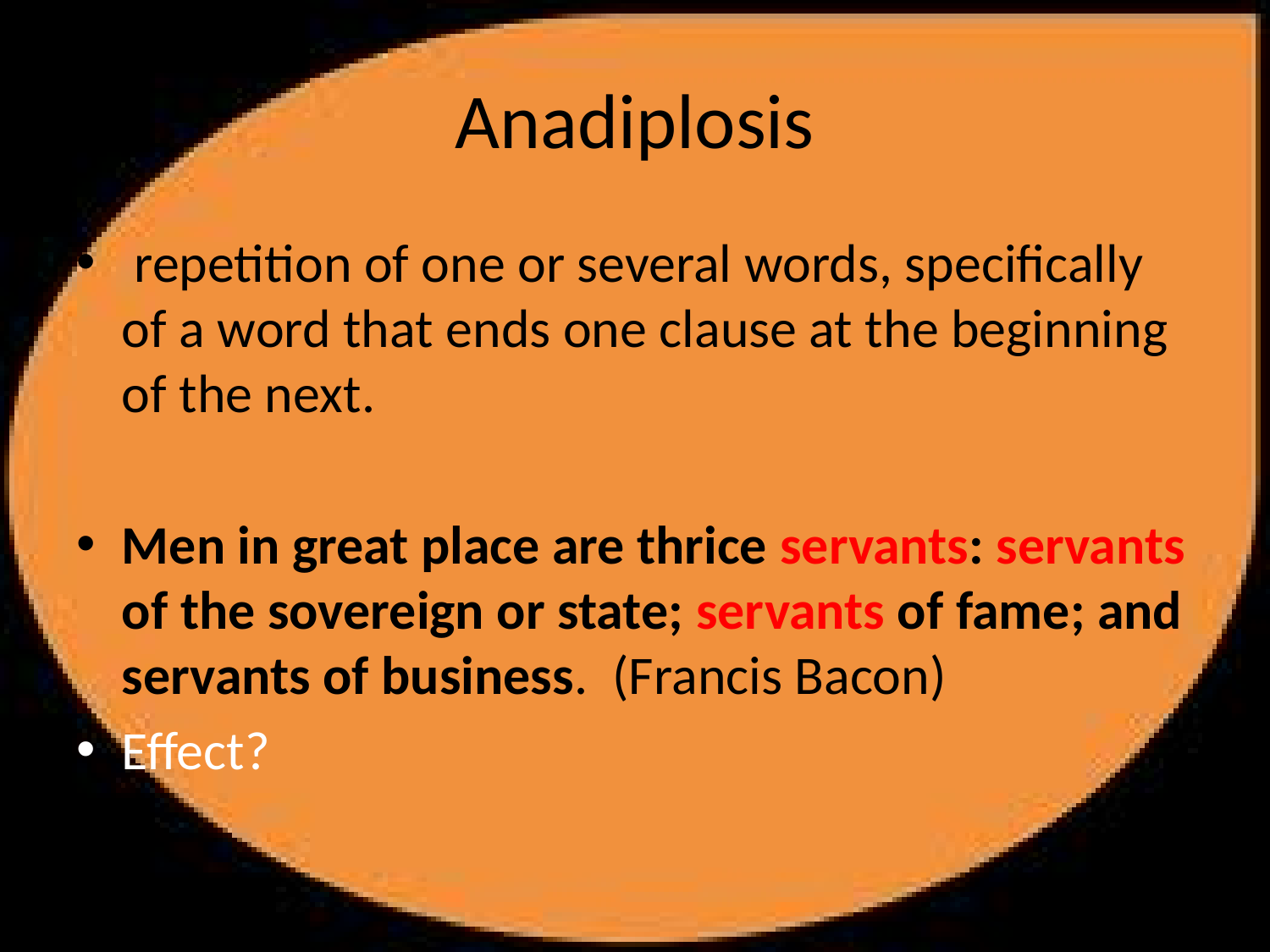

# Anadiplosis
 repetition of one or several words, specifically of a word that ends one clause at the beginning of the next.

Men in great place are thrice servants: servants of the sovereign or state; servants of fame; and servants of business.  (Francis Bacon)
Effect?